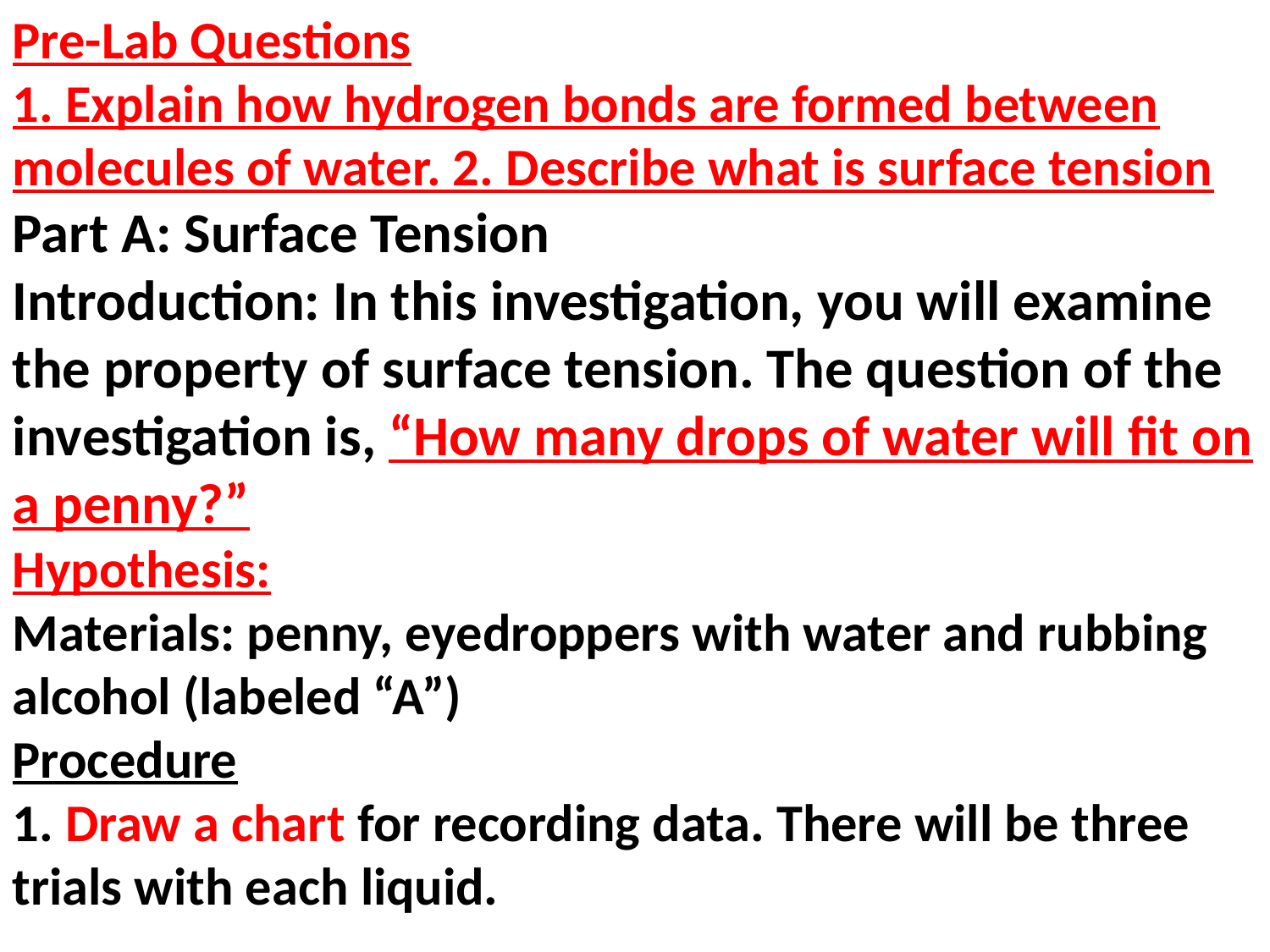

Pre-Lab Questions
1. Explain how hydrogen bonds are formed between molecules of water. 2. Describe what is surface tension
Part A: Surface Tension
Introduction: In this investigation, you will examine the property of surface tension. The question of the
investigation is, “How many drops of water will fit on a penny?”
Hypothesis:
Materials: penny, eyedroppers with water and rubbing alcohol (labeled “A”)
Procedure
1. Draw a chart for recording data. There will be three trials with each liquid.